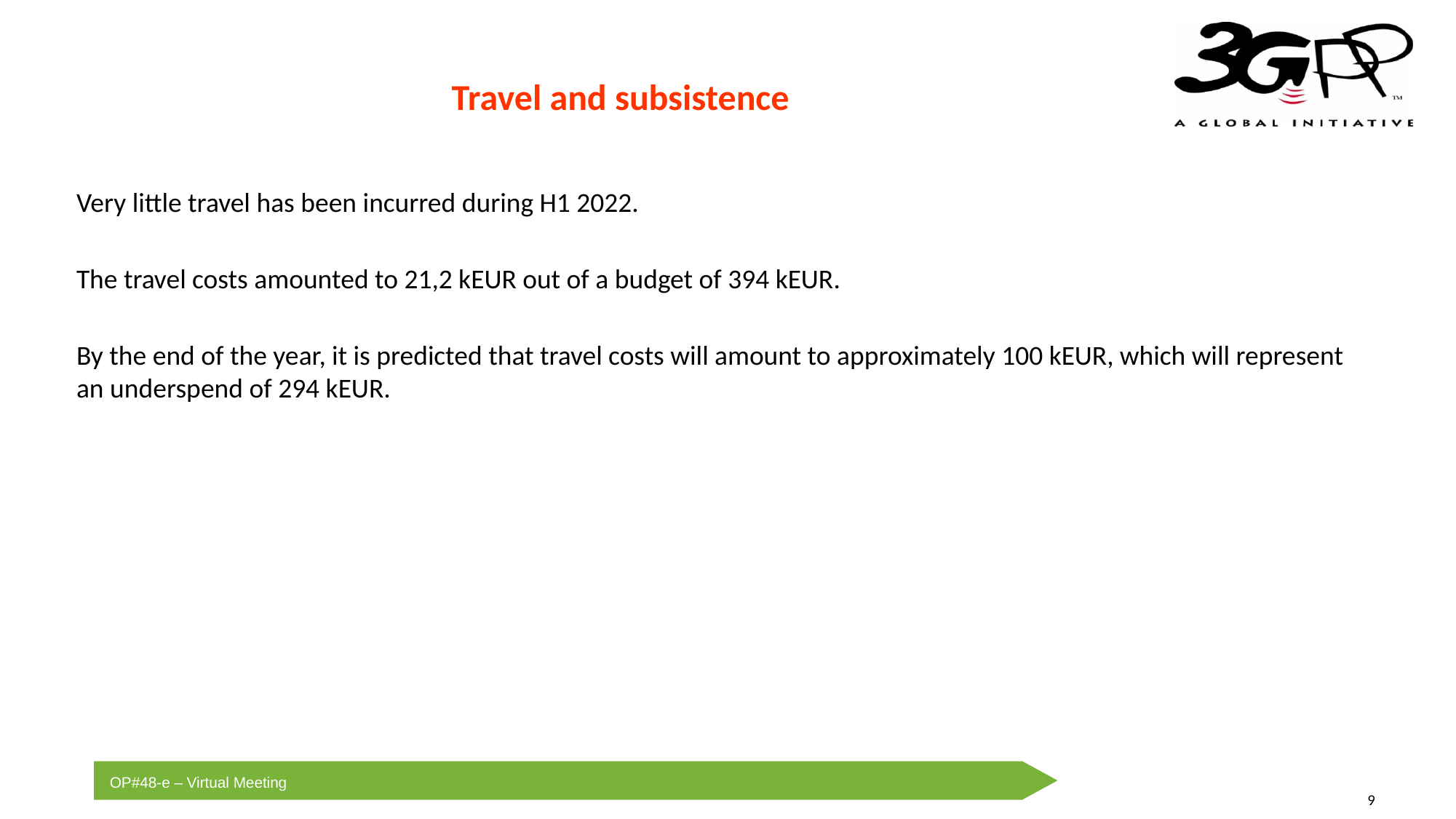

# Travel and subsistence

Very little travel has been incurred during H1 2022.

The travel costs amounted to 21,2 kEUR out of a budget of 394 kEUR.

By the end of the year, it is predicted that travel costs will amount to approximately 100 kEUR, which will represent an underspend of 294 kEUR.

9